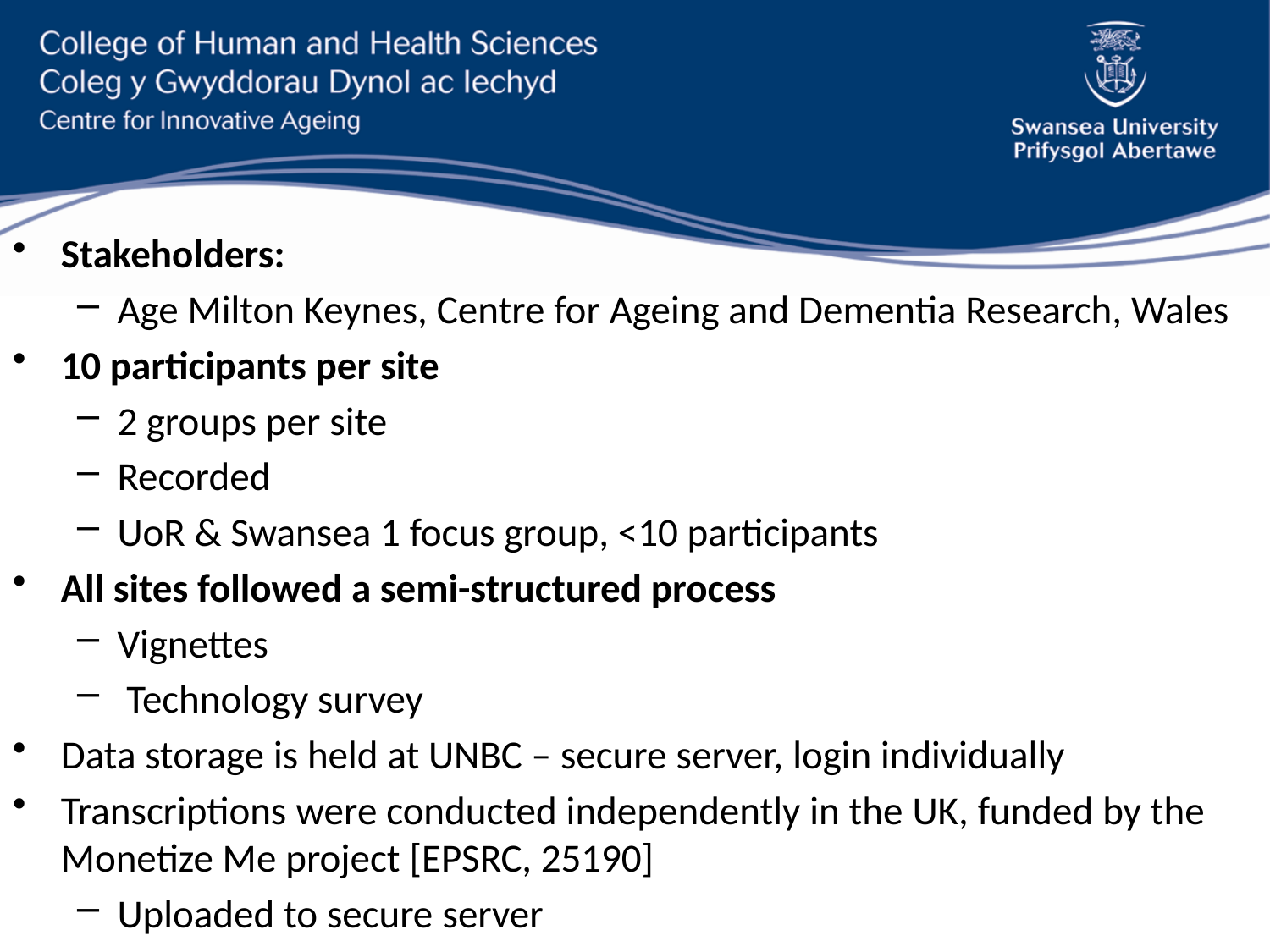

Stakeholders:
Age Milton Keynes, Centre for Ageing and Dementia Research, Wales
10 participants per site
2 groups per site
Recorded
UoR & Swansea 1 focus group, <10 participants
All sites followed a semi-structured process
Vignettes
 Technology survey
Data storage is held at UNBC – secure server, login individually
Transcriptions were conducted independently in the UK, funded by the Monetize Me project [EPSRC, 25190]
Uploaded to secure server